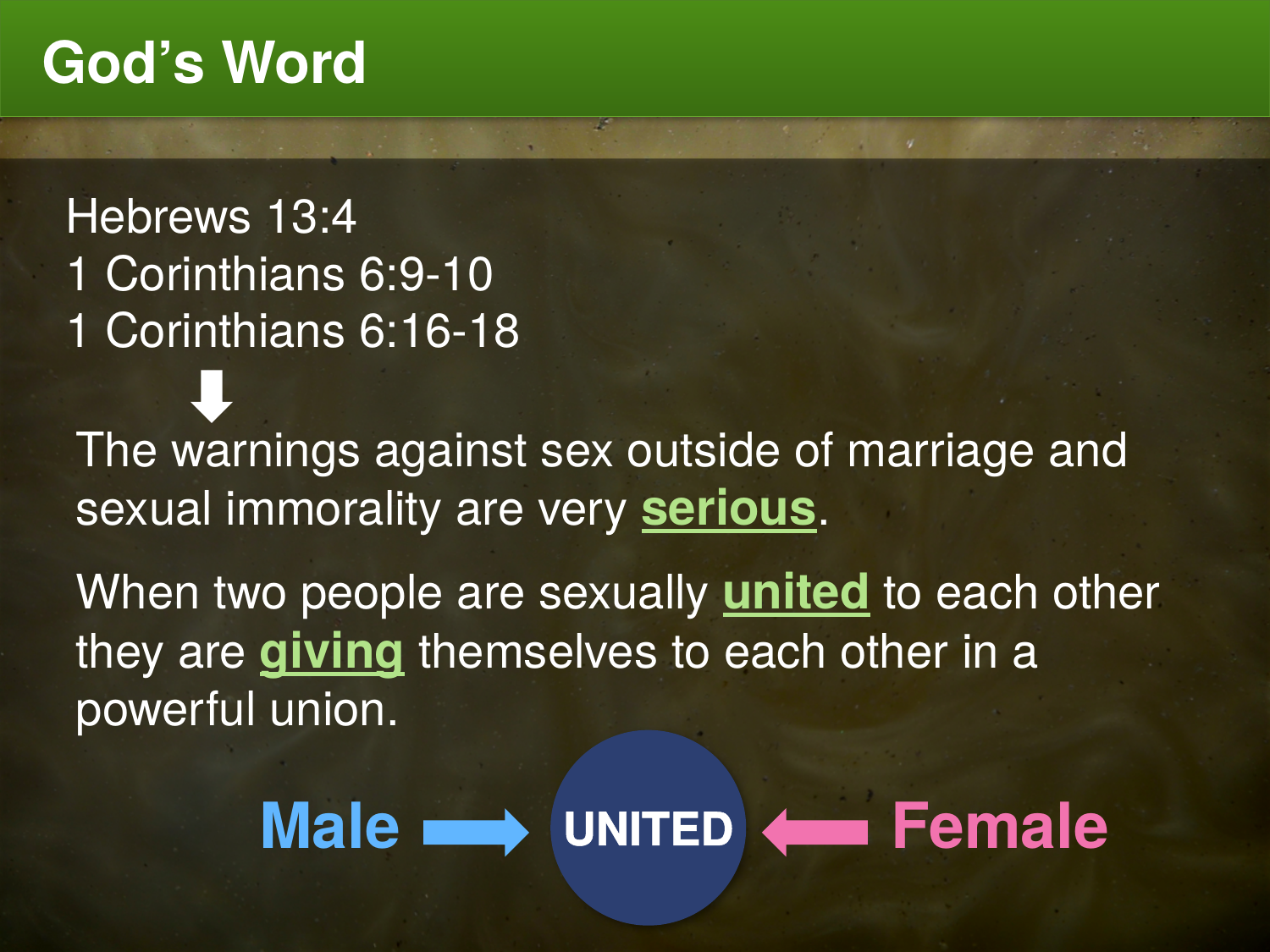

God’s Word

Hebrews 13:4
1 Corinthians 6:9-10
1 Corinthians 6:16-18

The warnings against sex outside of marriage and sexual immorality are very serious.
When two people are sexually united to each other they are giving themselves to each other in a powerful union.

UNITED

Male
Female